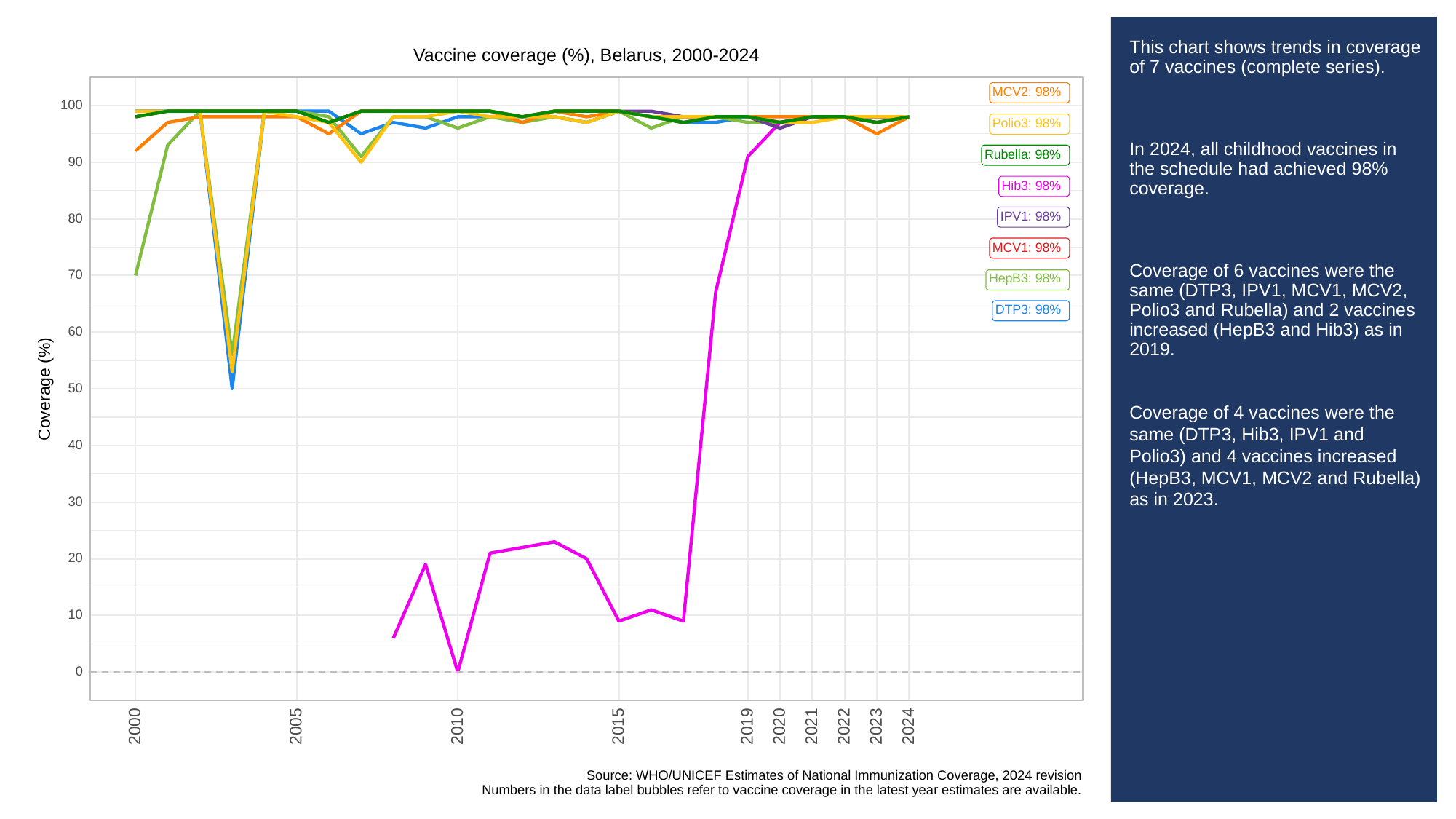

# This chart shows trends in coverage of 7 vaccines (complete series).

In 2024, all childhood vaccines in the schedule had achieved 98% coverage.

Coverage of 6 vaccines were the same (DTP3, IPV1, MCV1, MCV2, Polio3 and Rubella) and 2 vaccines increased (HepB3 and Hib3) as in 2019.

Coverage of 4 vaccines were the same (DTP3, Hib3, IPV1 and Polio3) and 4 vaccines increased (HepB3, MCV1, MCV2 and Rubella) as in 2023.

Vaccine coverage (%), Belarus, 2000-2024

MCV2: 98%

100

Polio3: 98%

Rubella: 98%
90

Hib3: 98%

IPV1: 98%
80

MCV1: 98%

70
HepB3: 98%

DTP3: 98%
60

Coverage (%)
50

40

30

20

10

0

2023
2000
2005
2010
2015
2019
2020
2021
2022
2024
Source: WHO/UNICEF Estimates of National Immunization Coverage, 2024 revision
Numbers in the data label bubbles refer to vaccine coverage in the latest year estimates are available.